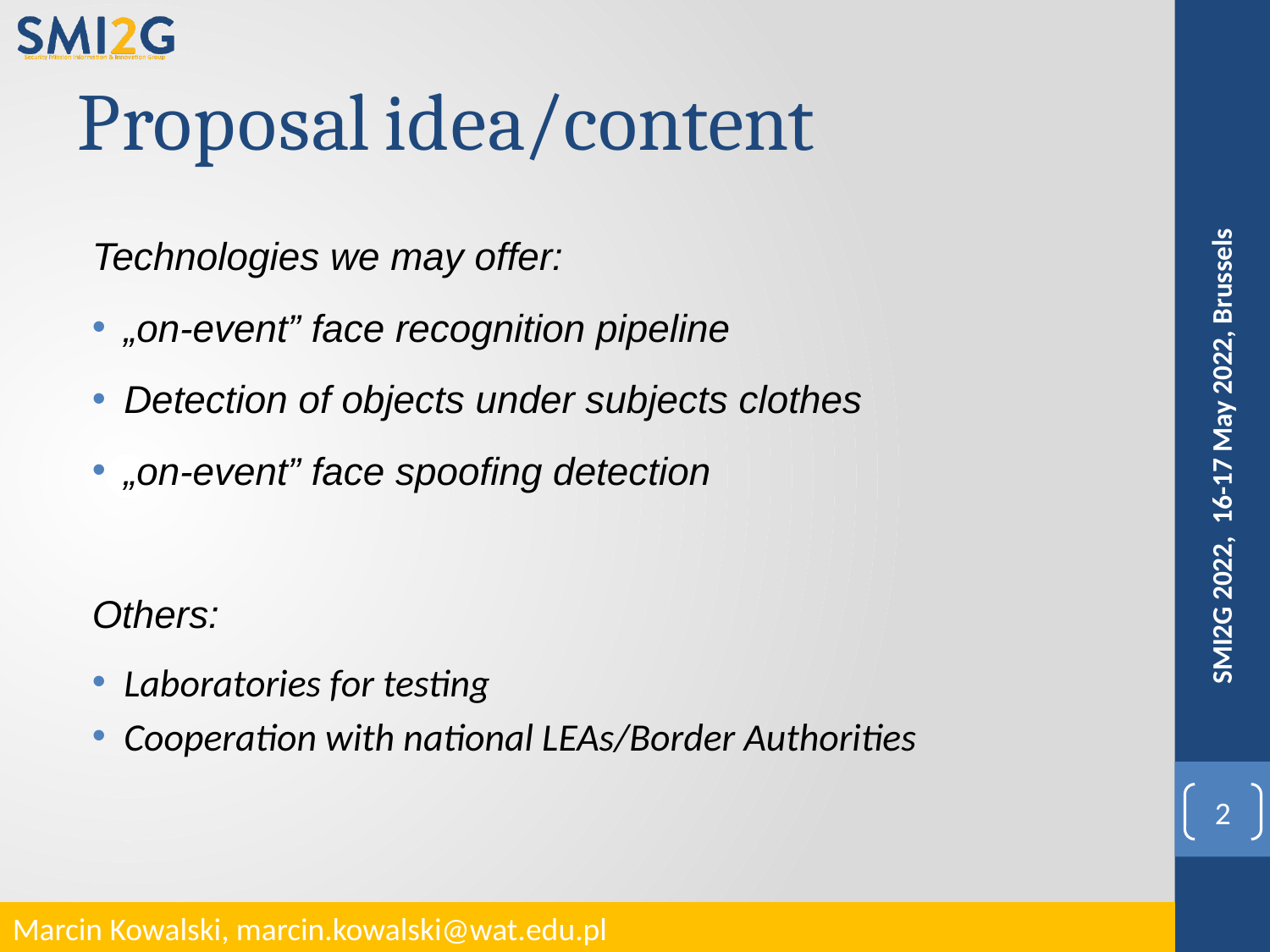

# Proposal idea/content
Technologies we may offer:
„on-event” face recognition pipeline
Detection of objects under subjects clothes
„on-event” face spoofing detection

Others:
Laboratories for testing
Cooperation with national LEAs/Border Authorities
SMI2G 2022,  16-17 May 2022, Brussels
2
Marcin Kowalski, marcin.kowalski@wat.edu.pl